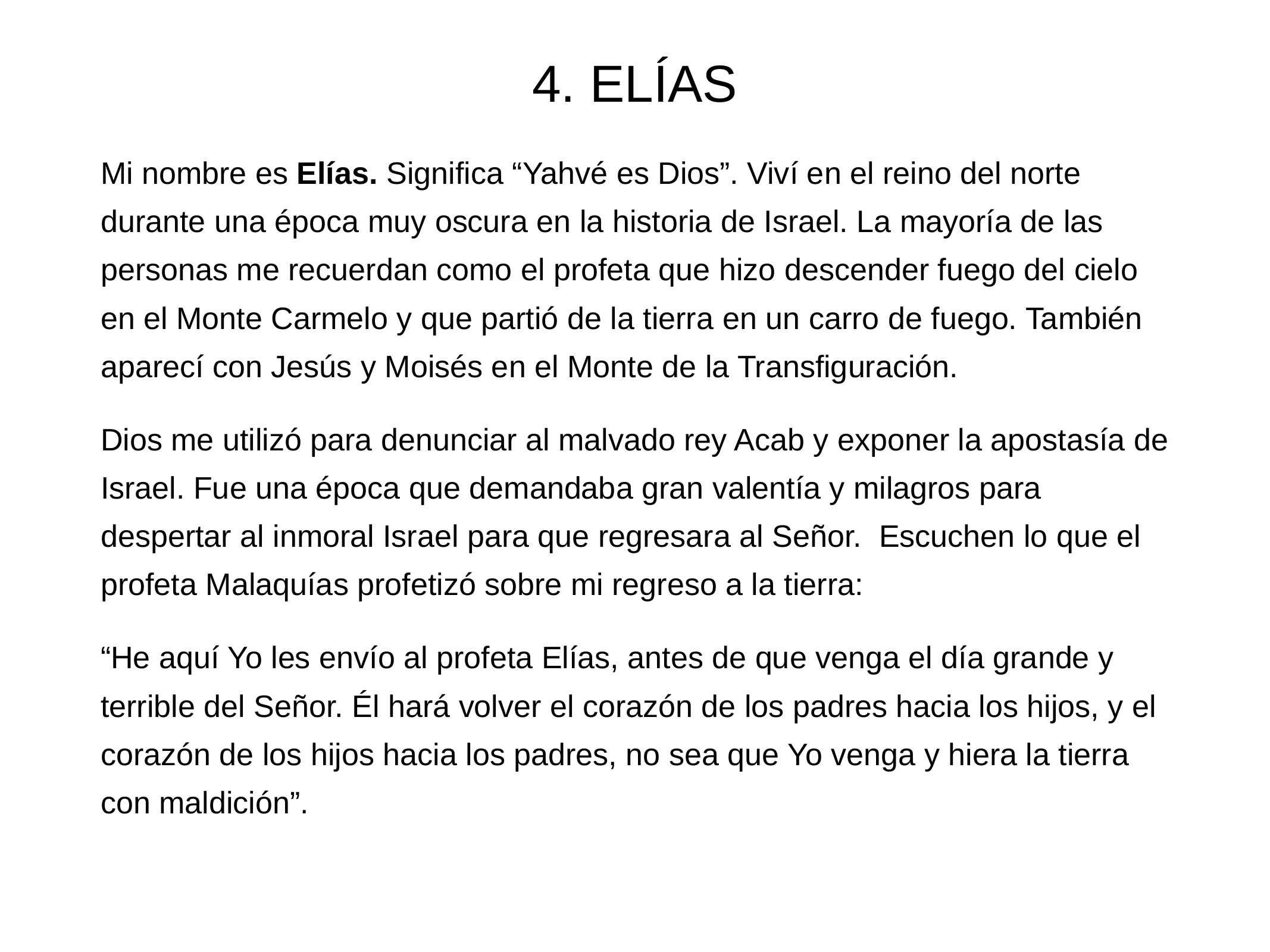

4. ELÍAS
Mi nombre es Elías. Significa “Yahvé es Dios”. Viví en el reino del norte durante una época muy oscura en la historia de Israel. La mayoría de las personas me recuerdan como el profeta que hizo descender fuego del cielo en el Monte Carmelo y que partió de la tierra en un carro de fuego. También aparecí con Jesús y Moisés en el Monte de la Transfiguración.
Dios me utilizó para denunciar al malvado rey Acab y exponer la apostasía de Israel. Fue una época que demandaba gran valentía y milagros para despertar al inmoral Israel para que regresara al Señor.  Escuchen lo que el profeta Malaquías profetizó sobre mi regreso a la tierra:
“He aquí Yo les envío al profeta Elías, antes de que venga el día grande y terrible del Señor. Él hará volver el corazón de los padres hacia los hijos, y el corazón de los hijos hacia los padres, no sea que Yo venga y hiera la tierra con maldición”.